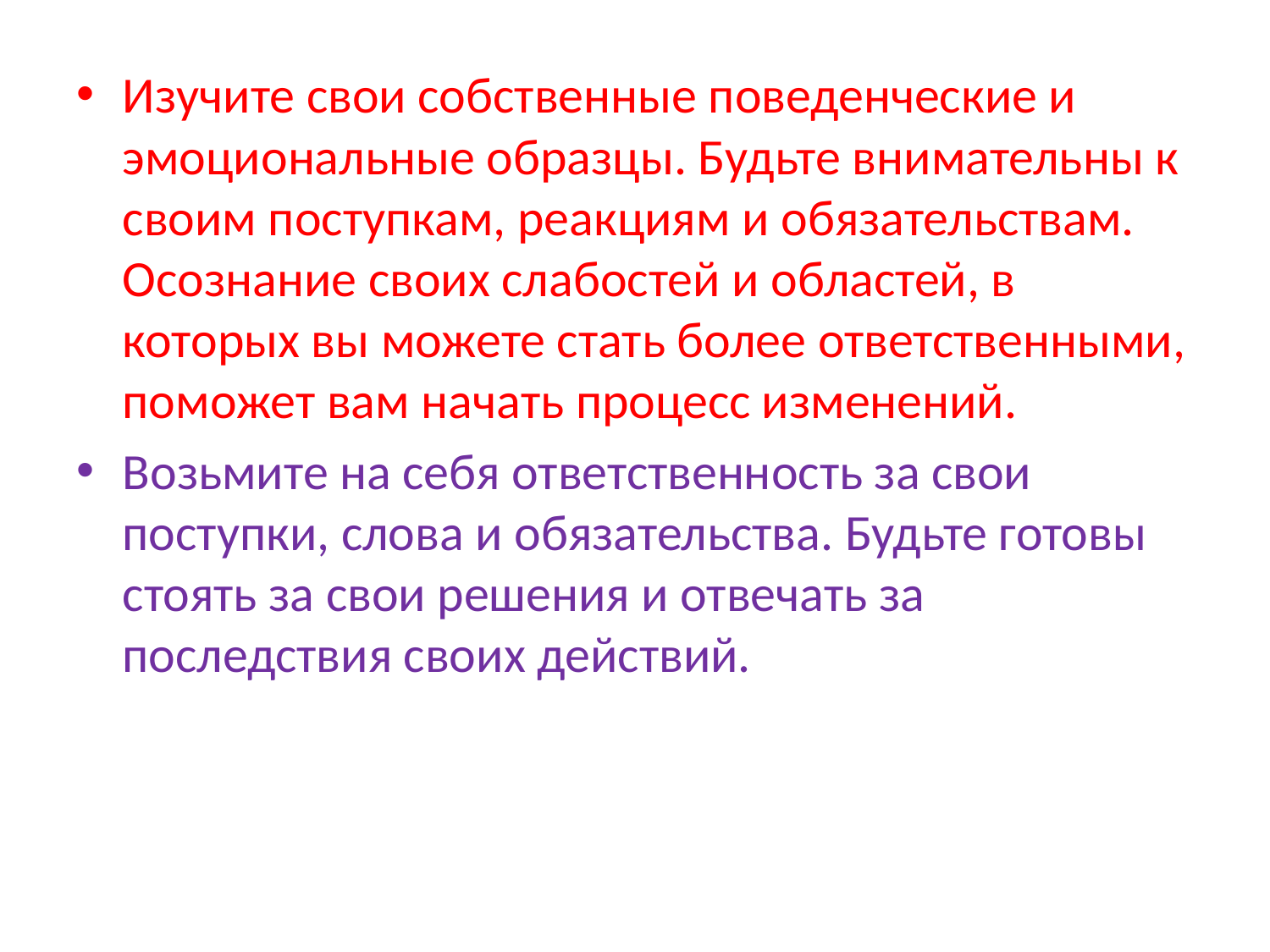

#
Изучите свои собственные поведенческие и эмоциональные образцы. Будьте внимательны к своим поступкам, реакциям и обязательствам. Осознание своих слабостей и областей, в которых вы можете стать более ответственными, поможет вам начать процесс изменений.
Возьмите на себя ответственность за свои поступки, слова и обязательства. Будьте готовы стоять за свои решения и отвечать за последствия своих действий.